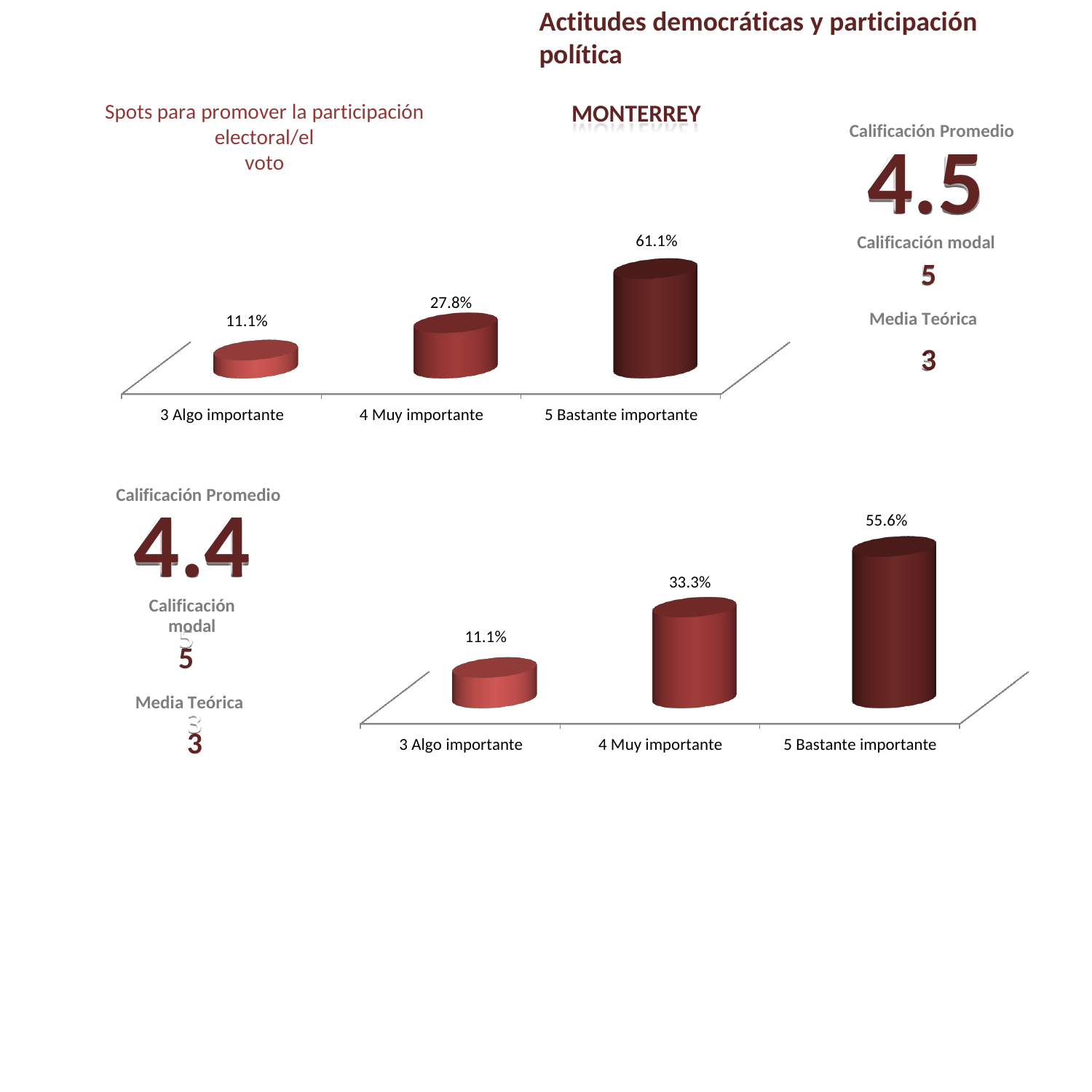

Actitudes democráticas y participación política
MONTERREY
Spots para promover la participación electoral/el
voto

Calificación Promedio
4.5
Calificación modal
5

Media Teórica

3

61.1%

27.8%
11.1%

3 Algo importante
4 Muy importante
5 Bastante importante

Calificación Promedio
4.4
Calificación modal
5

Media Teórica

3

55.6%
33.3%

11.1%

3 Algo importante
4 Muy importante
5 Bastante importante